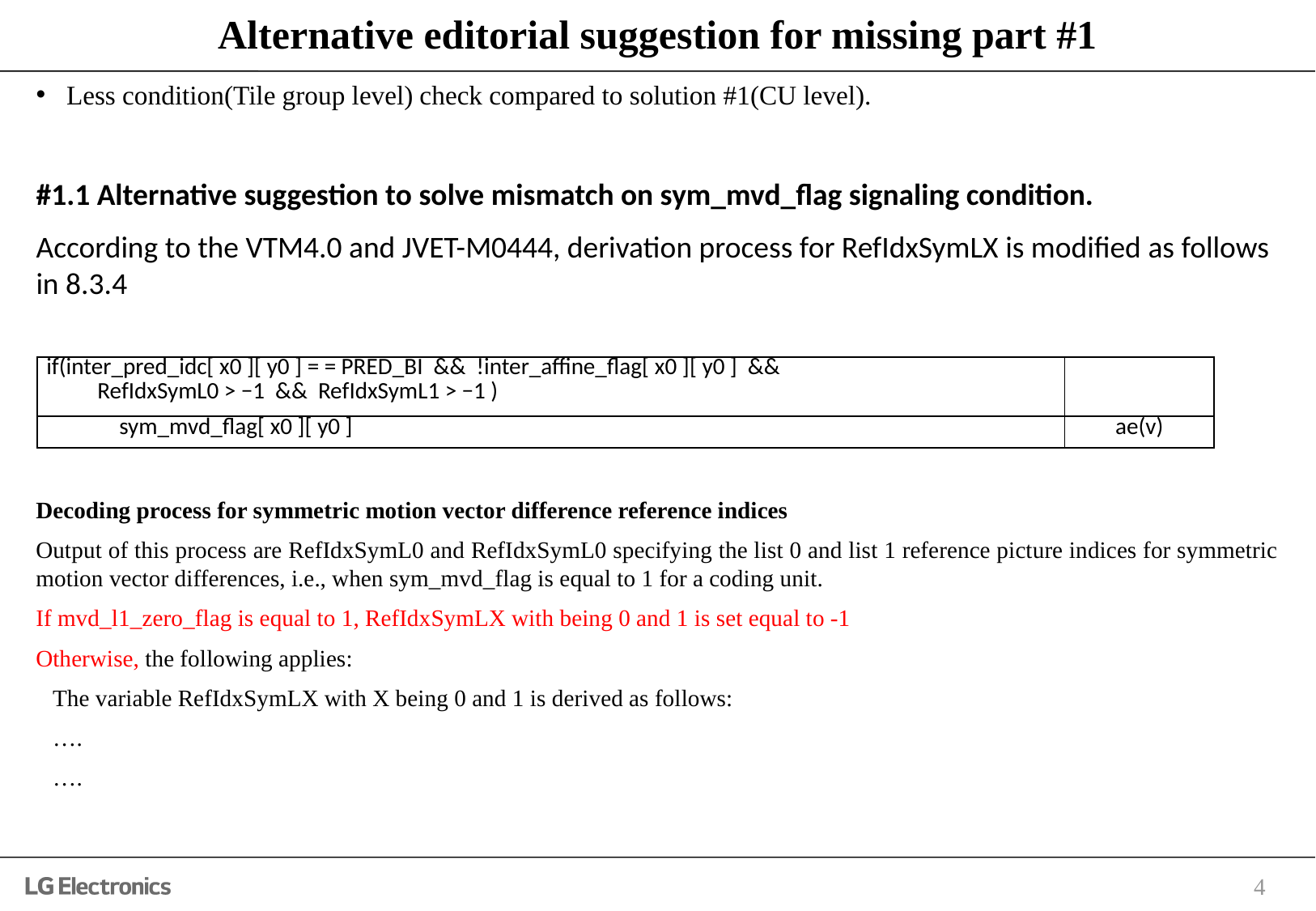

# Alternative editorial suggestion for missing part #1
Less condition(Tile group level) check compared to solution #1(CU level).

#1.1 Alternative suggestion to solve mismatch on sym_mvd_flag signaling condition.

According to the VTM4.0 and JVET-M0444, derivation process for RefIdxSymLX is modified as follows in 8.3.4

| if(inter\_pred\_idc[ x0 ][ y0 ] = = PRED\_BI && !inter\_affine\_flag[ x0 ][ y0 ] && RefIdxSymL0 > −1 && RefIdxSymL1 > −1 ) |  |
| --- | --- |
| sym\_mvd\_flag[ x0 ][ y0 ] | ae(v) |
Decoding process for symmetric motion vector difference reference indices
Output of this process are RefIdxSymL0 and RefIdxSymL0 specifying the list 0 and list 1 reference picture indices for symmetric motion vector differences, i.e., when sym_mvd_flag is equal to 1 for a coding unit.
If mvd_l1_zero_flag is equal to 1, RefIdxSymLX with being 0 and 1 is set equal to -1
Otherwise, the following applies:
The variable RefIdxSymLX with X being 0 and 1 is derived as follows:
….
….
4